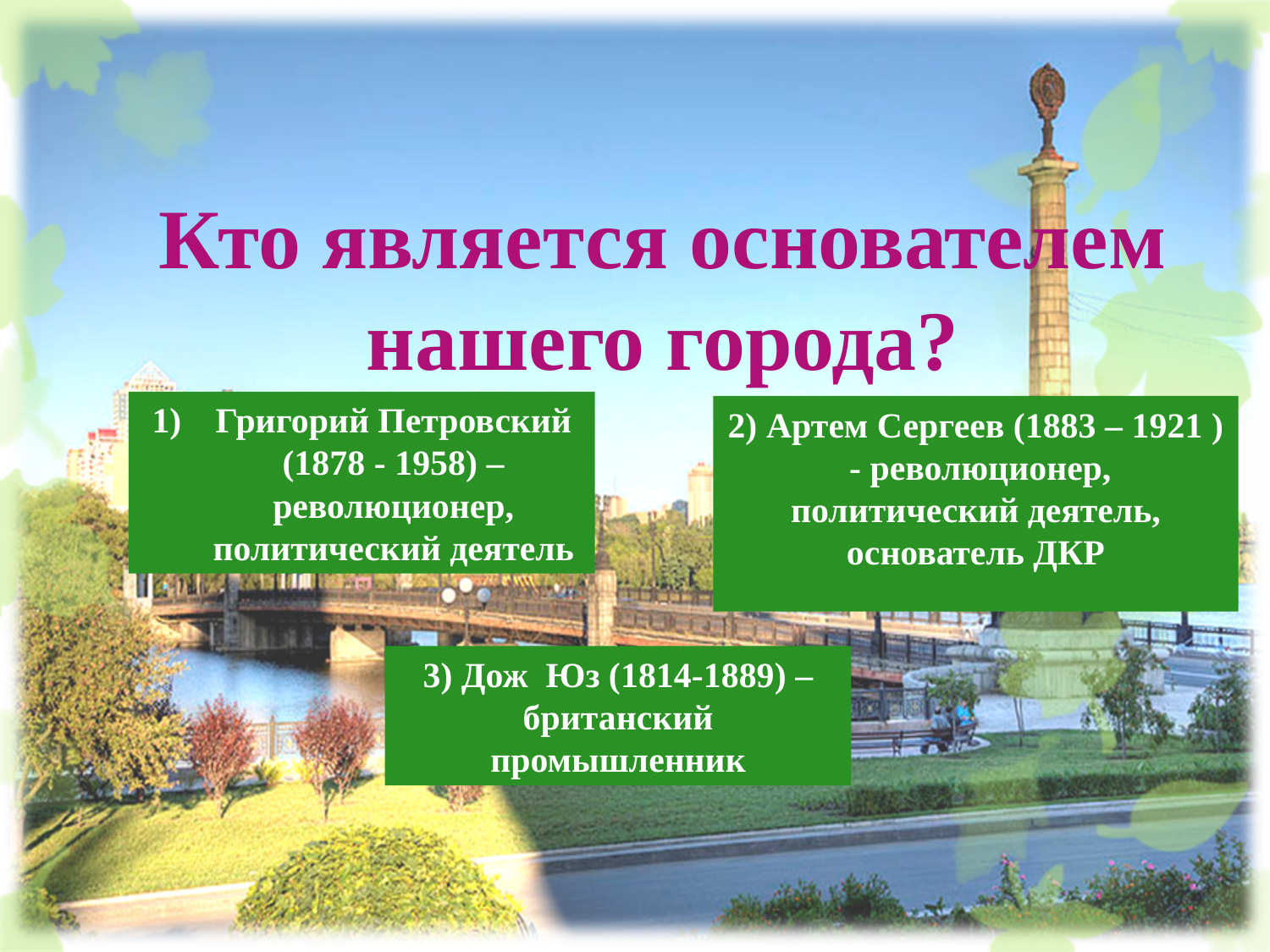

Кто является основателем нашего города?
Григорий Петровский (1878 - 1958) – революционер, политический деятель
2) Артем Сергеев (1883 – 1921 )
 - революционер, политический деятель, основатель ДКР

3) Дож  Юз (1814-1889) – британский промышленник